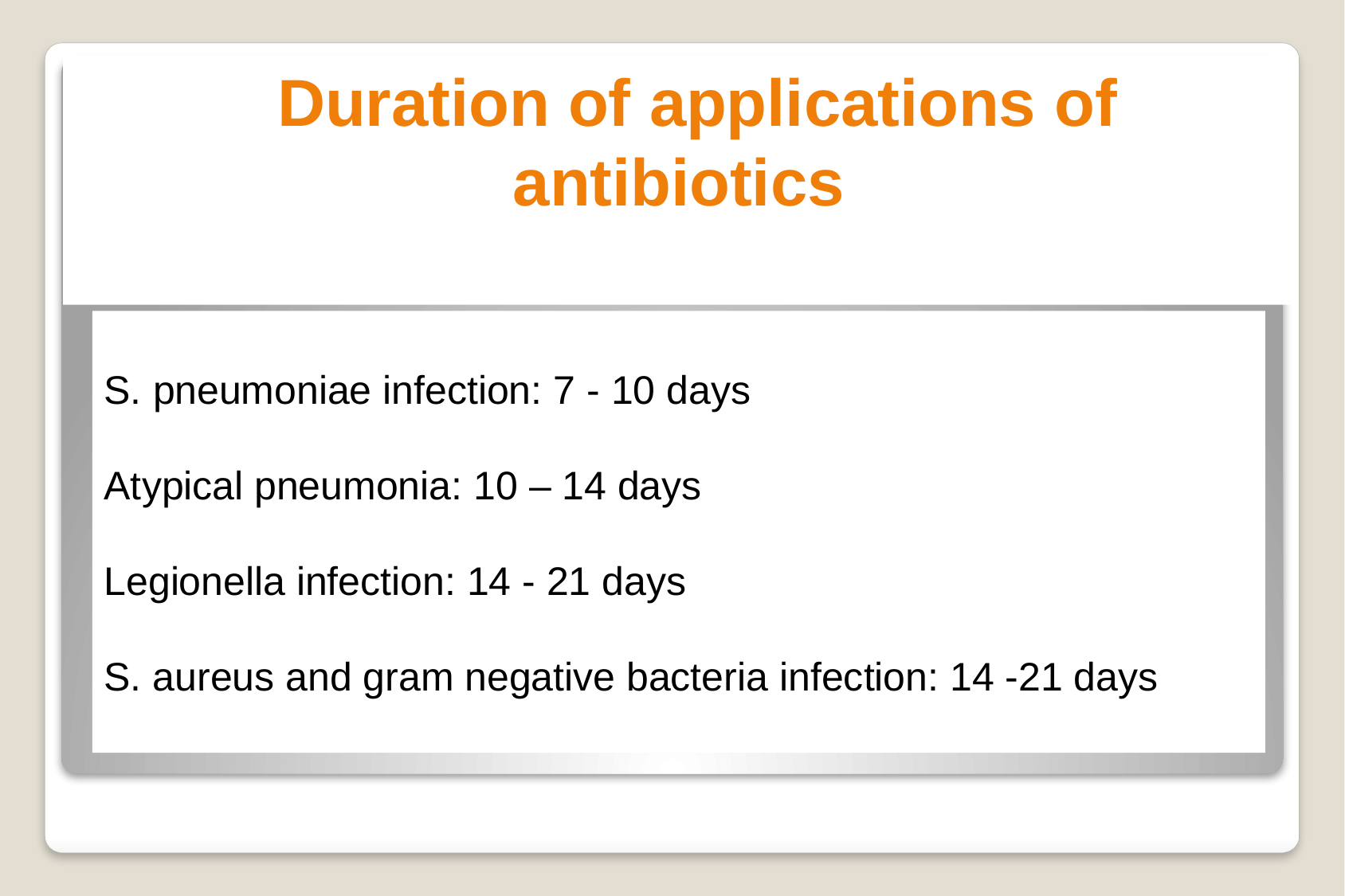

Duration of applications of antibiotics

# S. pneumoniae infection: 7 - 10 days Atypical pneumonia: 10 – 14 days Legionella infection: 14 - 21 days S. aureus and gram negative bacteria infection: 14 -21 days